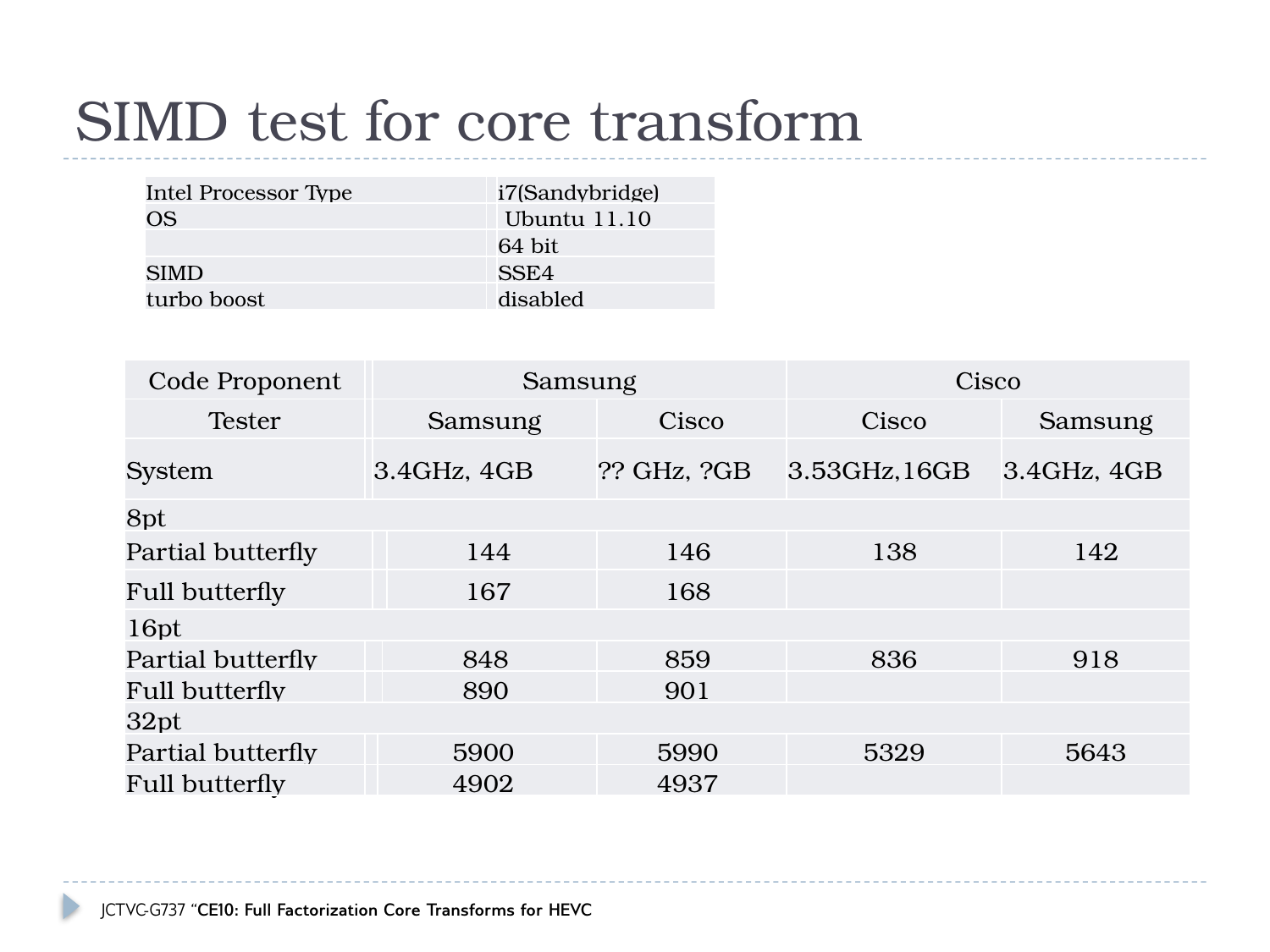

# SIMD test for core transform
| Intel Processor Type |  | i7(Sandybridge) |
| --- | --- | --- |
| OS |  | Ubuntu 11.10 |
|  |  | 64 bit |
| SIMD |  | SSE4 |
| turbo boost |  | disabled |
| Code Proponent |  | Samsung |  |  |  |  | Cisco |  |
| --- | --- | --- | --- | --- | --- | --- | --- | --- |
| Tester |  | Samsung |  |  |  | Cisco | Cisco | Samsung |
| System |  | 3.4GHz, 4GB |  |  |  | ?? GHz, ?GB | 3.53GHz,16GB | 3.4GHz, 4GB |
| 8pt |  |  |  |  |  |  |  |  |
| Partial butterfly |  |  |  |  | 144 | 146 | 138 | 142 |
| Full butterfly |  |  |  |  | 167 | 168 |  |  |
| 16pt |  |  |  |  |  |  |  |  |
| Partial butterfly |  |  |  | 848 |  | 859 | 836 | 918 |
| Full butterfly |  |  |  | 890 |  | 901 |  |  |
| 32pt |  |  |  |  |  |  |  |  |
| Partial butterfly |  |  | 5900 |  |  | 5990 | 5329 | 5643 |
| Full butterfly |  |  | 4902 |  |  | 4937 |  |  |
JCTVC-G737 “CE10: Full Factorization Core Transforms for HEVC